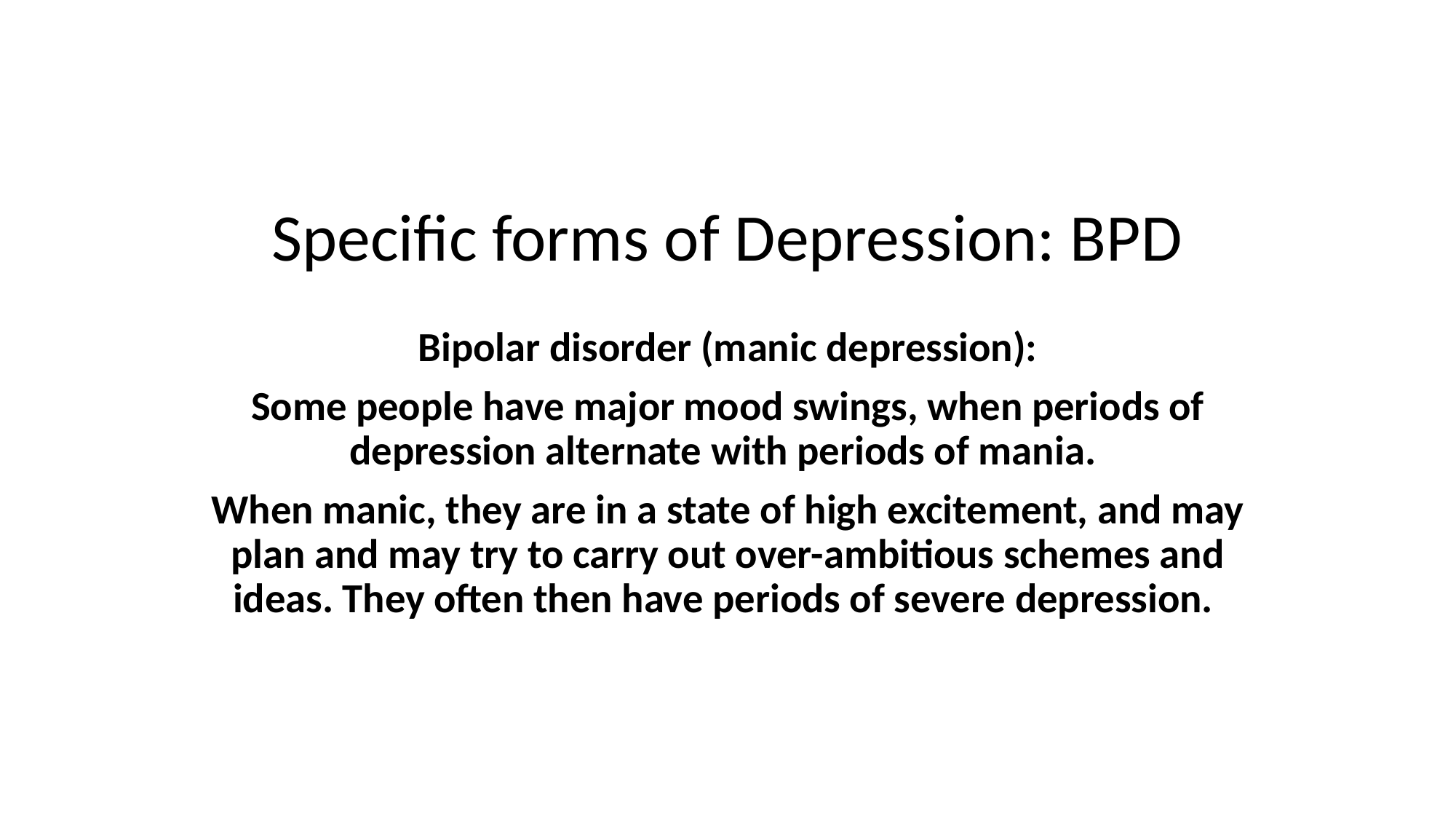

# Specific forms of Depression: BPD
Bipolar disorder (manic depression):
Some people have major mood swings, when periods of depression alternate with periods of mania.
When manic, they are in a state of high excitement, and may plan and may try to carry out over-ambitious schemes and ideas. They often then have periods of severe depression.